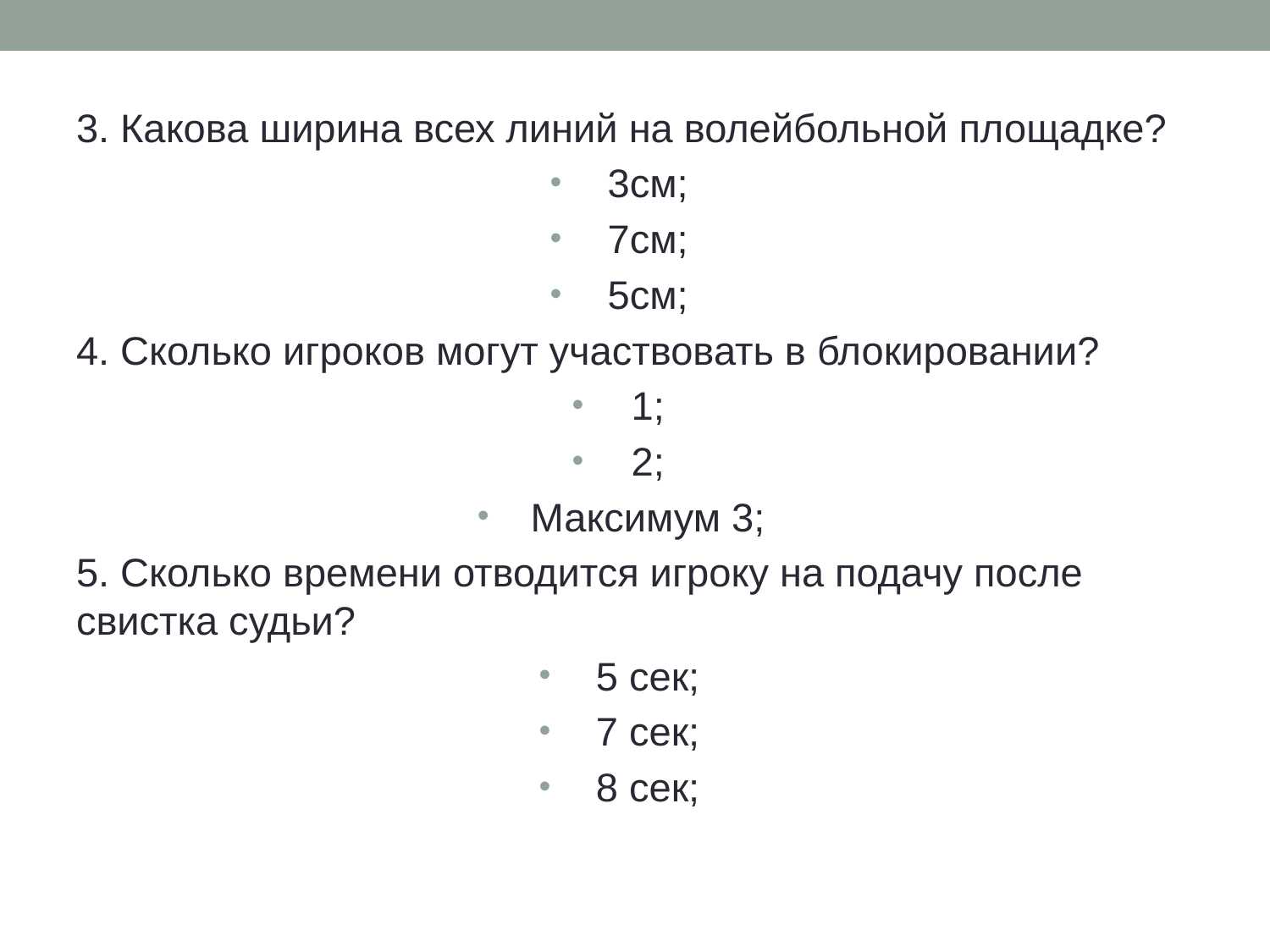

3. Какова ширина всех линий на волейбольной площадке?
3см;
7см;
5см;
4. Сколько игроков могут участвовать в блокировании?
1;
2;
Максимум 3;
5. Сколько времени отводится игроку на подачу после свистка судьи?
5 сек;
7 сек;
8 сек;